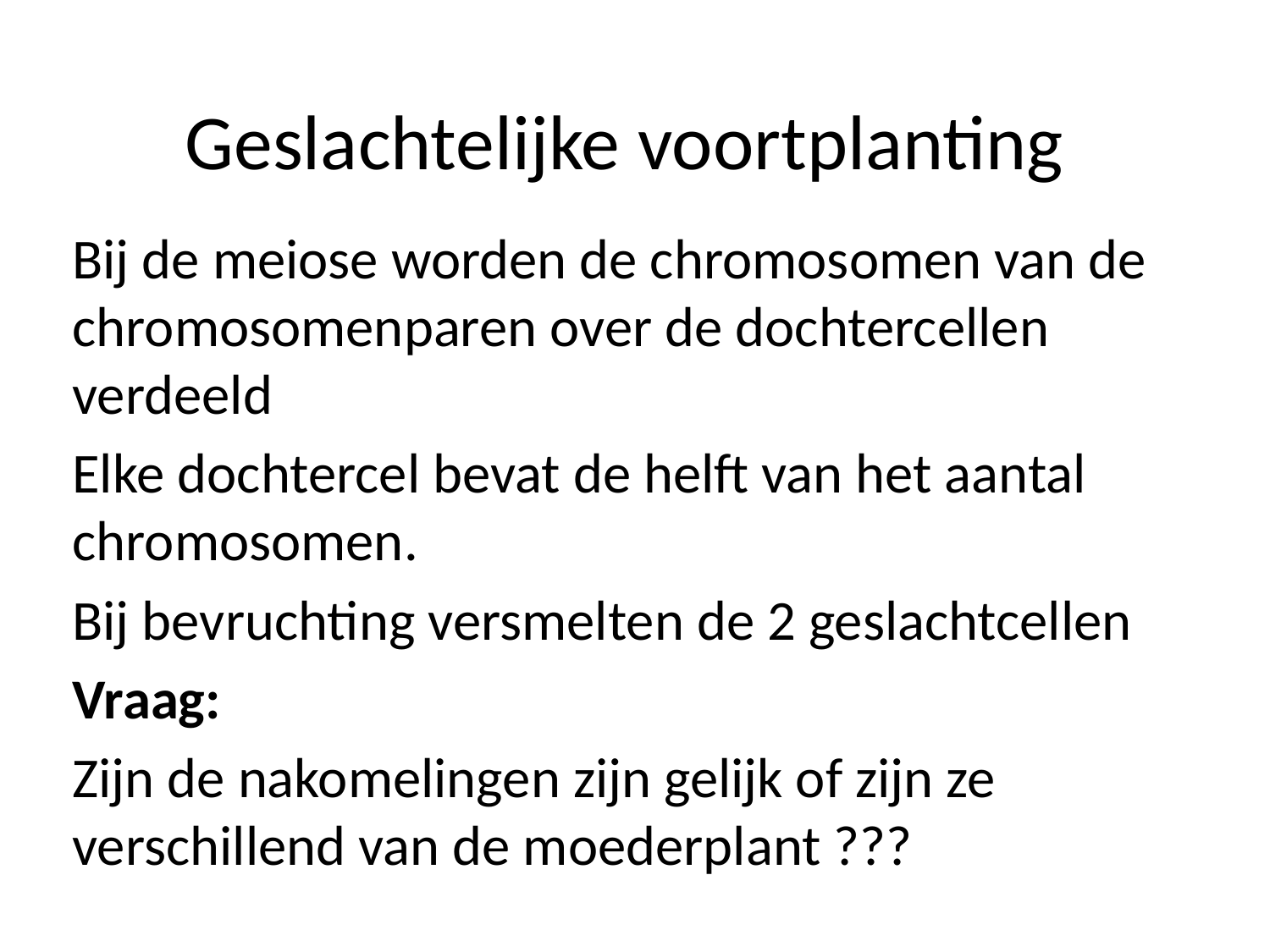

# Geslachtelijke voortplanting
Bij de meiose worden de chromosomen van de chromosomenparen over de dochtercellen verdeeld
Elke dochtercel bevat de helft van het aantal chromosomen.
Bij bevruchting versmelten de 2 geslachtcellen
Vraag:
Zijn de nakomelingen zijn gelijk of zijn ze verschillend van de moederplant ???